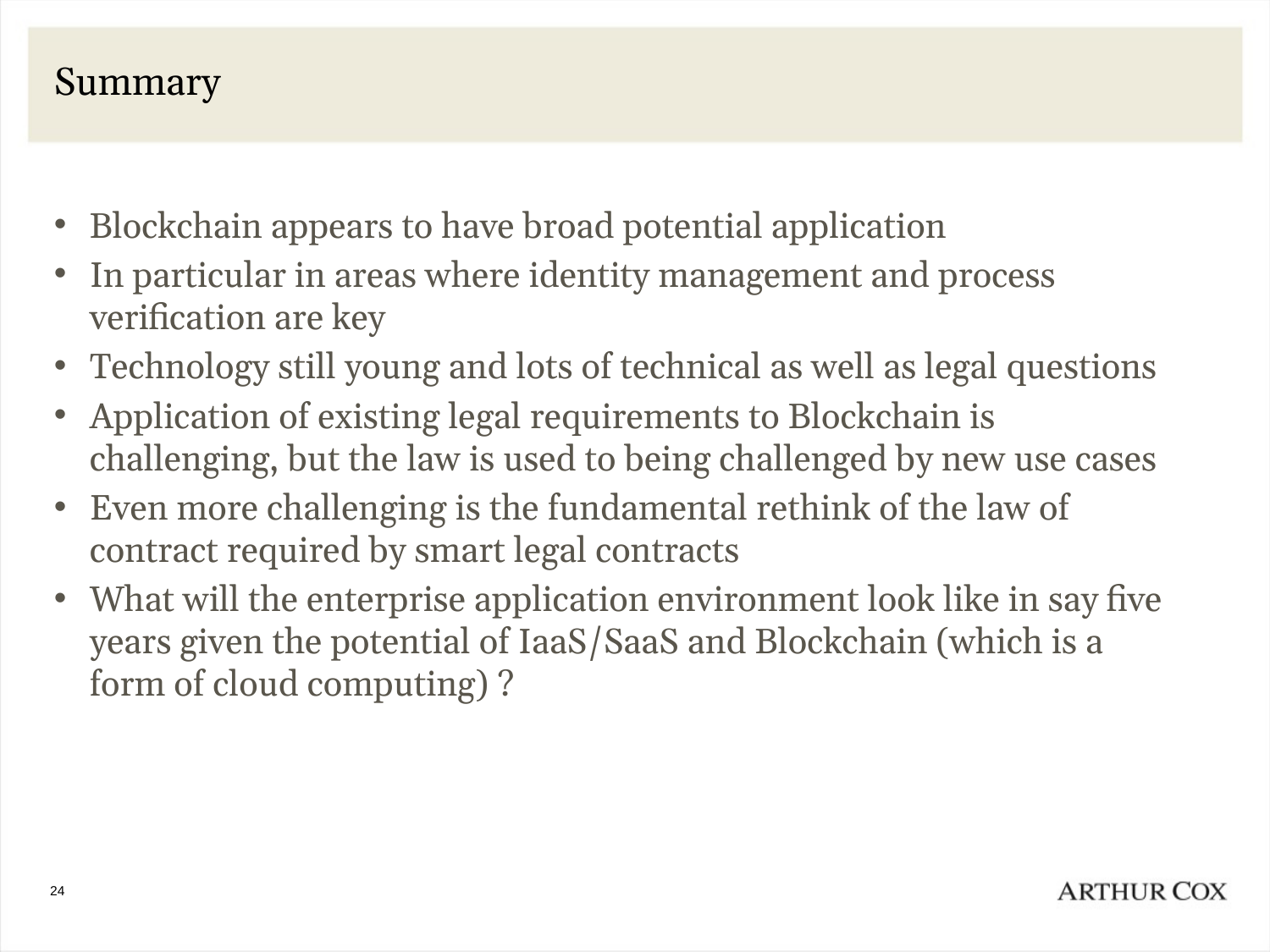

# Summary
Blockchain appears to have broad potential application
In particular in areas where identity management and process verification are key
Technology still young and lots of technical as well as legal questions
Application of existing legal requirements to Blockchain is challenging, but the law is used to being challenged by new use cases
Even more challenging is the fundamental rethink of the law of contract required by smart legal contracts
What will the enterprise application environment look like in say five years given the potential of IaaS/SaaS and Blockchain (which is a form of cloud computing) ?
24